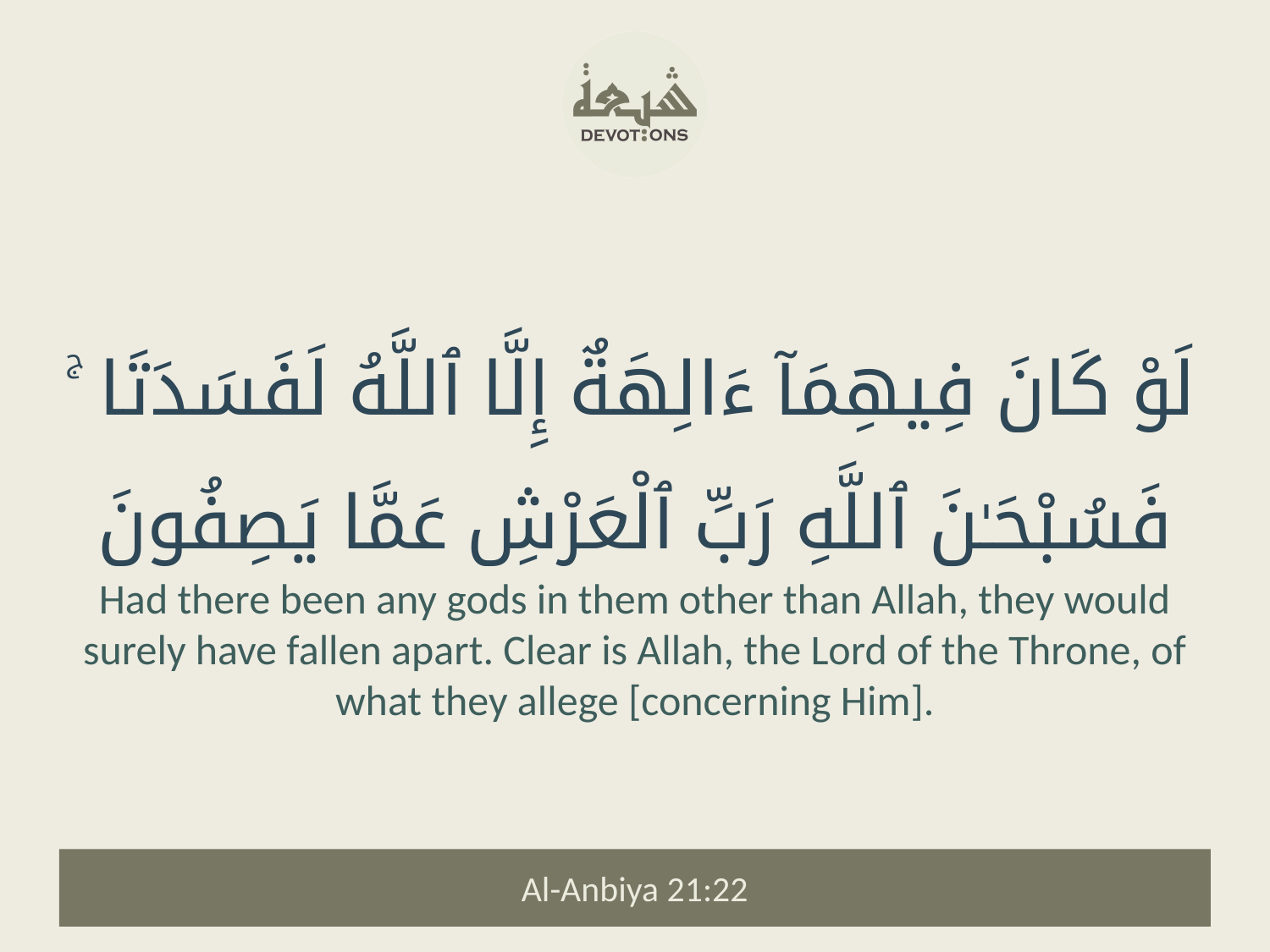

لَوْ كَانَ فِيهِمَآ ءَالِهَةٌ إِلَّا ٱللَّهُ لَفَسَدَتَا ۚ فَسُبْحَـٰنَ ٱللَّهِ رَبِّ ٱلْعَرْشِ عَمَّا يَصِفُونَ
Had there been any gods in them other than Allah, they would surely have fallen apart. Clear is Allah, the Lord of the Throne, of what they allege [concerning Him].
Al-Anbiya 21:22